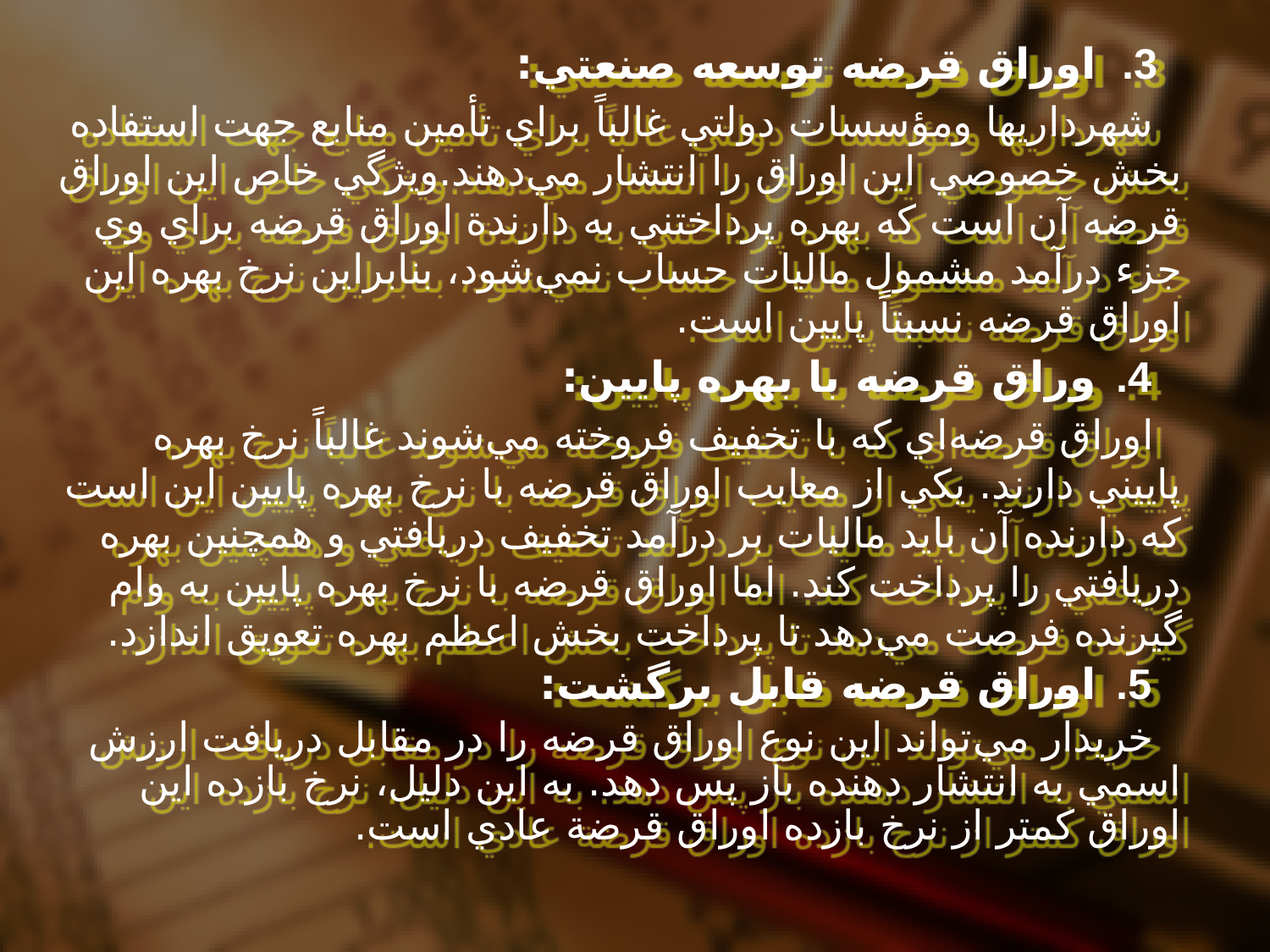

اوراق قرضه توسعه صنعتي:
شهرداريها ومؤسسات دولتي غالباً براي تأمين منابع جهت استفاده بخش خصوصي اين اوراق را انتشار مي‌دهند.ويژگي خاص اين اوراق قرضه آن است كه بهره پرداختني به دارندة اوراق قرضه براي وي جزء درآمد مشمول ماليات حساب نمي‌شود، بنابراين نرخ بهره اين اوراق قرضه نسبتاً پايين است.
 وراق قرضه با بهره پايين:
اوراق قرضه‌اي كه با تخفيف فروخته مي‌شوند غالباً نرخ بهره پاييني دارند. يكي از معايب اوراق قرضه با نرخ بهره پايين اين است كه دارنده آن بايد ماليات بر درآمد تخفيف دريافتي و همچنين بهره دريافتي را پرداخت كند. اما اوراق قرضه با نرخ بهره پايين به وام گيرنده فرصت مي‌دهد تا پرداخت بخش اعظم بهره تعويق اندازد.
 اوراق قرضه قابل برگشت:
خريدار مي‌تواند اين نوع اوراق قرضه را در مقابل دريافت ارزش اسمي به انتشار دهنده باز پس دهد. به اين دليل، نرخ بازده اين اوراق كمتر از نرخ بازده اوراق قرضة عادي است.